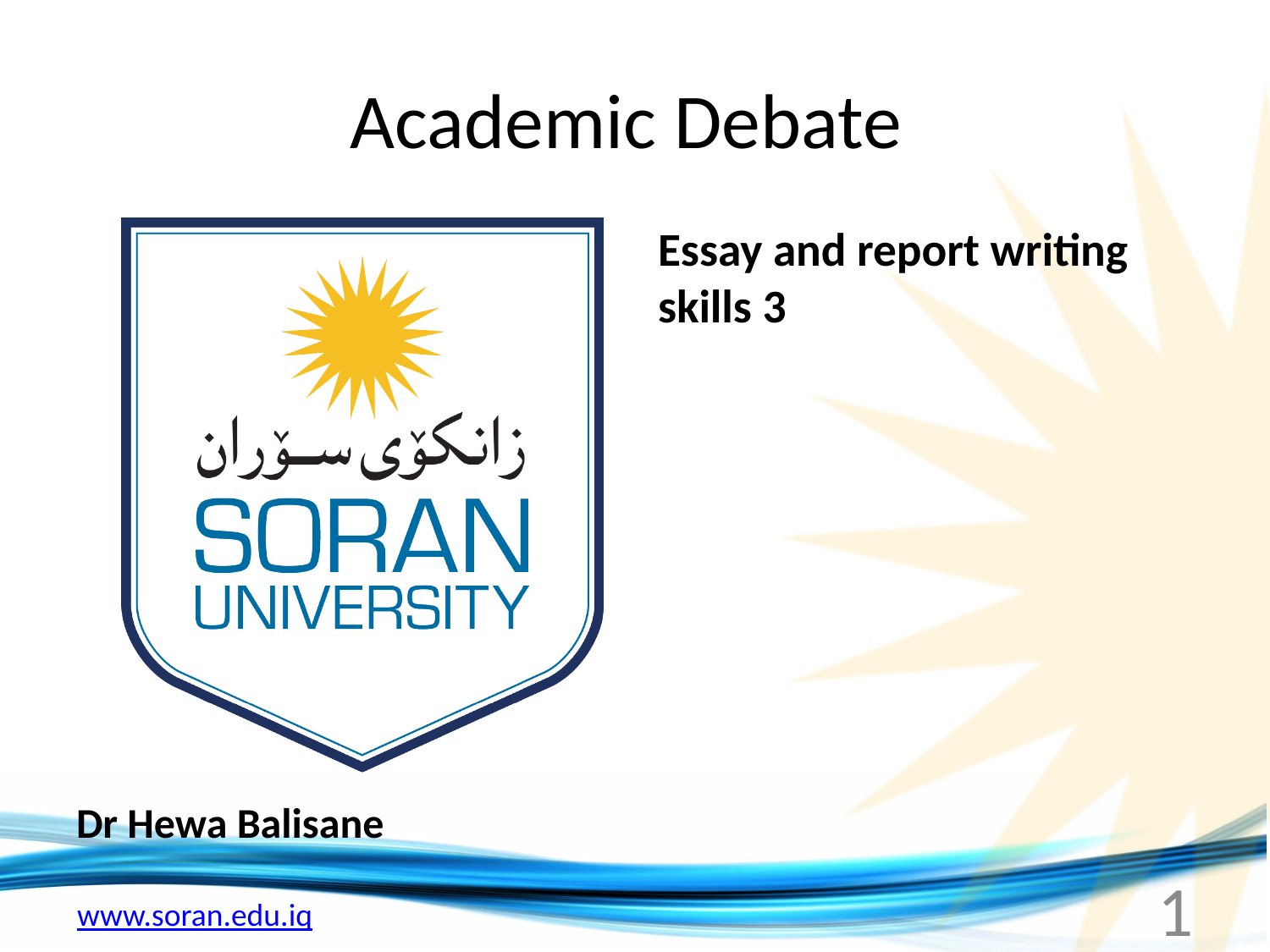

# Academic Debate
Essay and report writing skills 3

Dr Hewa Balisane
1